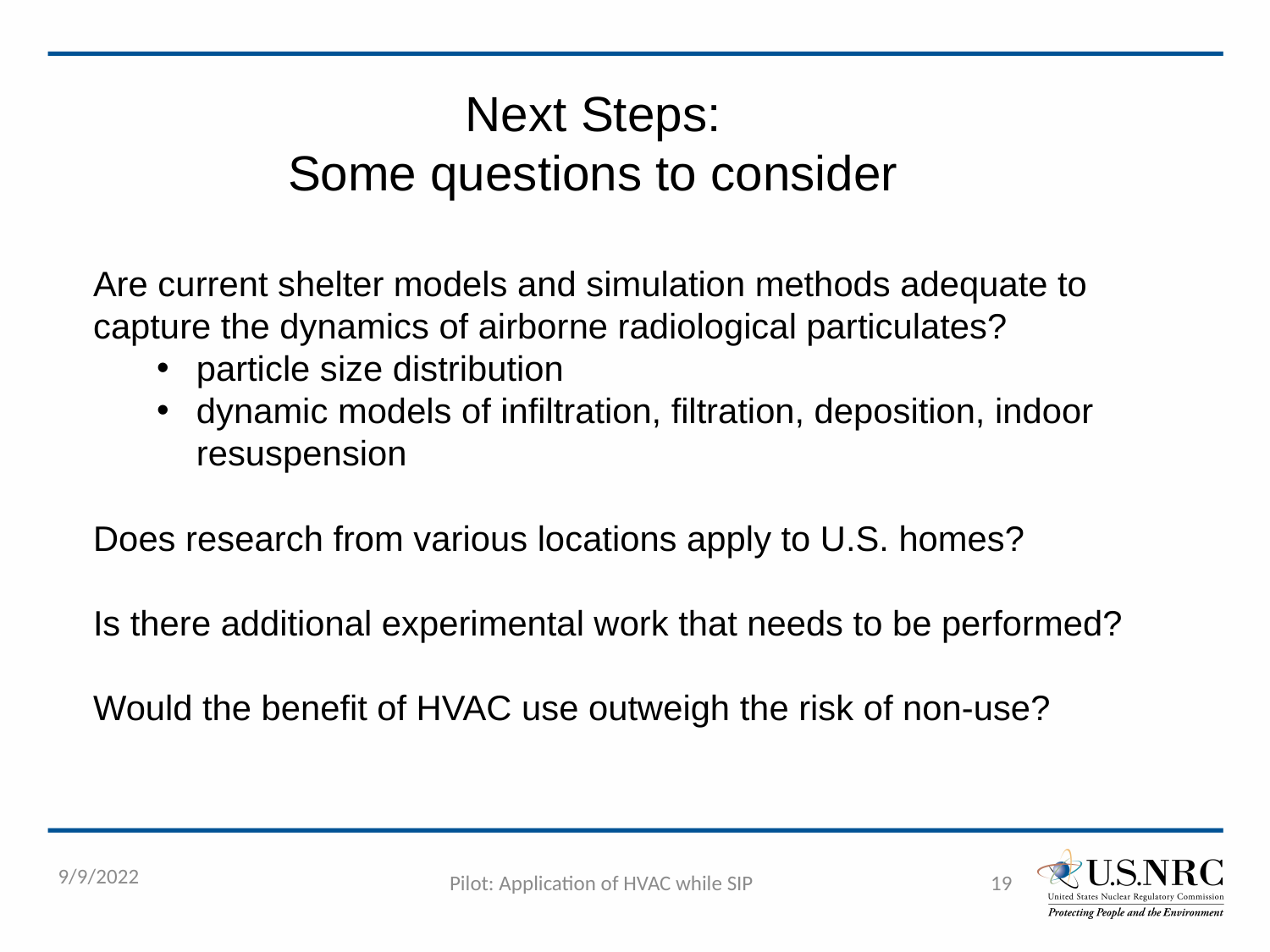

# Next Steps: Some questions to consider

Are current shelter models and simulation methods adequate to capture the dynamics of airborne radiological particulates?
particle size distribution
dynamic models of infiltration, filtration, deposition, indoor resuspension

Does research from various locations apply to U.S. homes?

Is there additional experimental work that needs to be performed?

Would the benefit of HVAC use outweigh the risk of non-use?

9/9/2022
Pilot: Application of HVAC while SIP
19